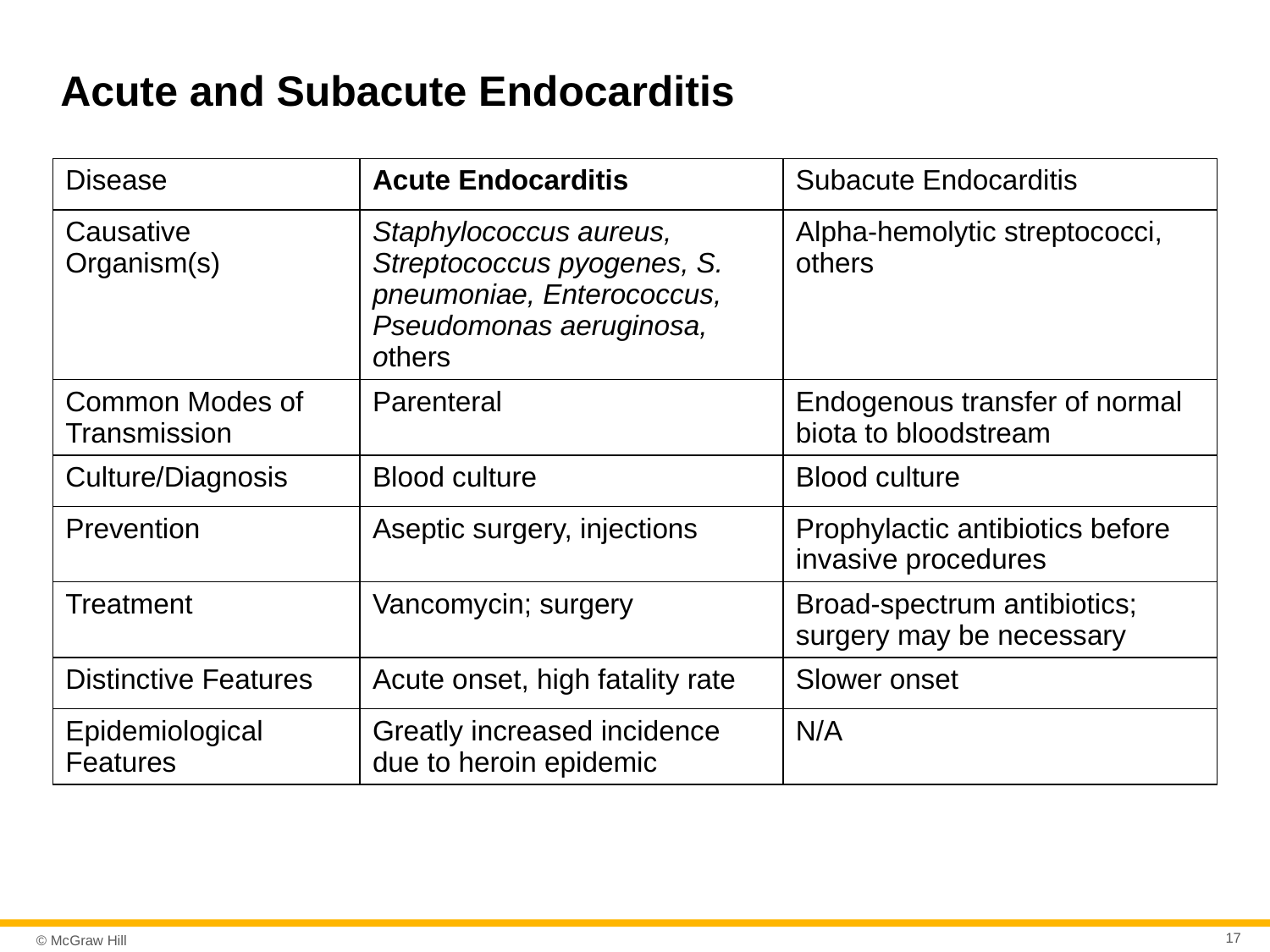

# Acute and Subacute Endocarditis
| Disease | Acute Endocarditis | Subacute Endocarditis |
| --- | --- | --- |
| Causative Organism(s) | Staphylococcus aureus, Streptococcus pyogenes, S. pneumoniae, Enterococcus, Pseudomonas aeruginosa, others | Alpha-hemolytic streptococci, others |
| Common Modes of Transmission | Parenteral | Endogenous transfer of normal biota to bloodstream |
| Culture/Diagnosis | Blood culture | Blood culture |
| Prevention | Aseptic surgery, injections | Prophylactic antibiotics before invasive procedures |
| Treatment | Vancomycin; surgery | Broad-spectrum antibiotics; surgery may be necessary |
| Distinctive Features | Acute onset, high fatality rate | Slower onset |
| Epidemiological Features | Greatly increased incidence due to heroin epidemic | N/A |